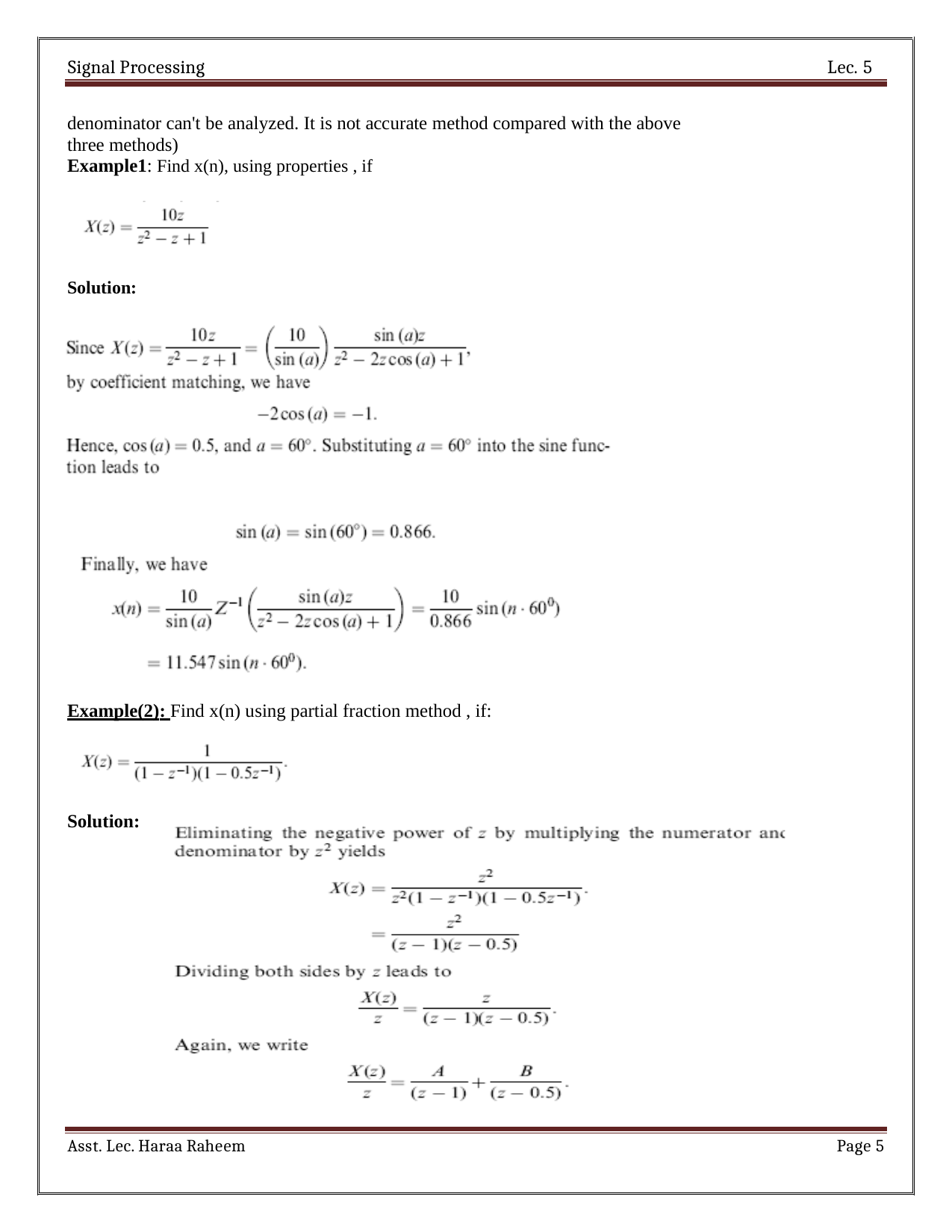

Signal Processing
Lec. 5

denominator can't be analyzed. It is not accurate method compared with the above three methods)
Example1: Find x(n), using properties , if

Solution:

Example(2): Find x(n) using partial fraction method , if:

Solution:

Asst. Lec. Haraa Raheem
Page 5